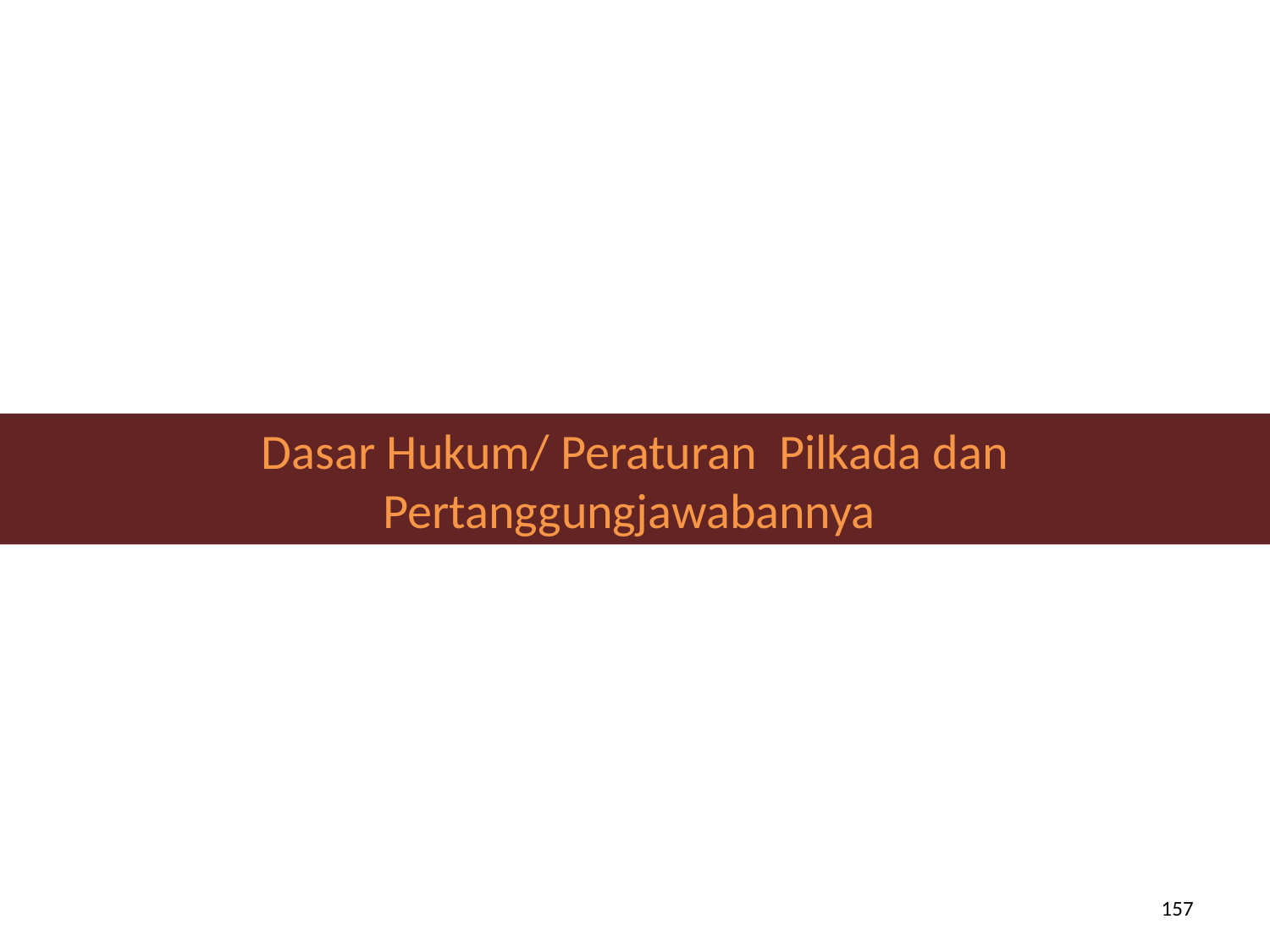

Dasar Hukum/ Peraturan  Pilkada dan Pertanggungjawabannya
157